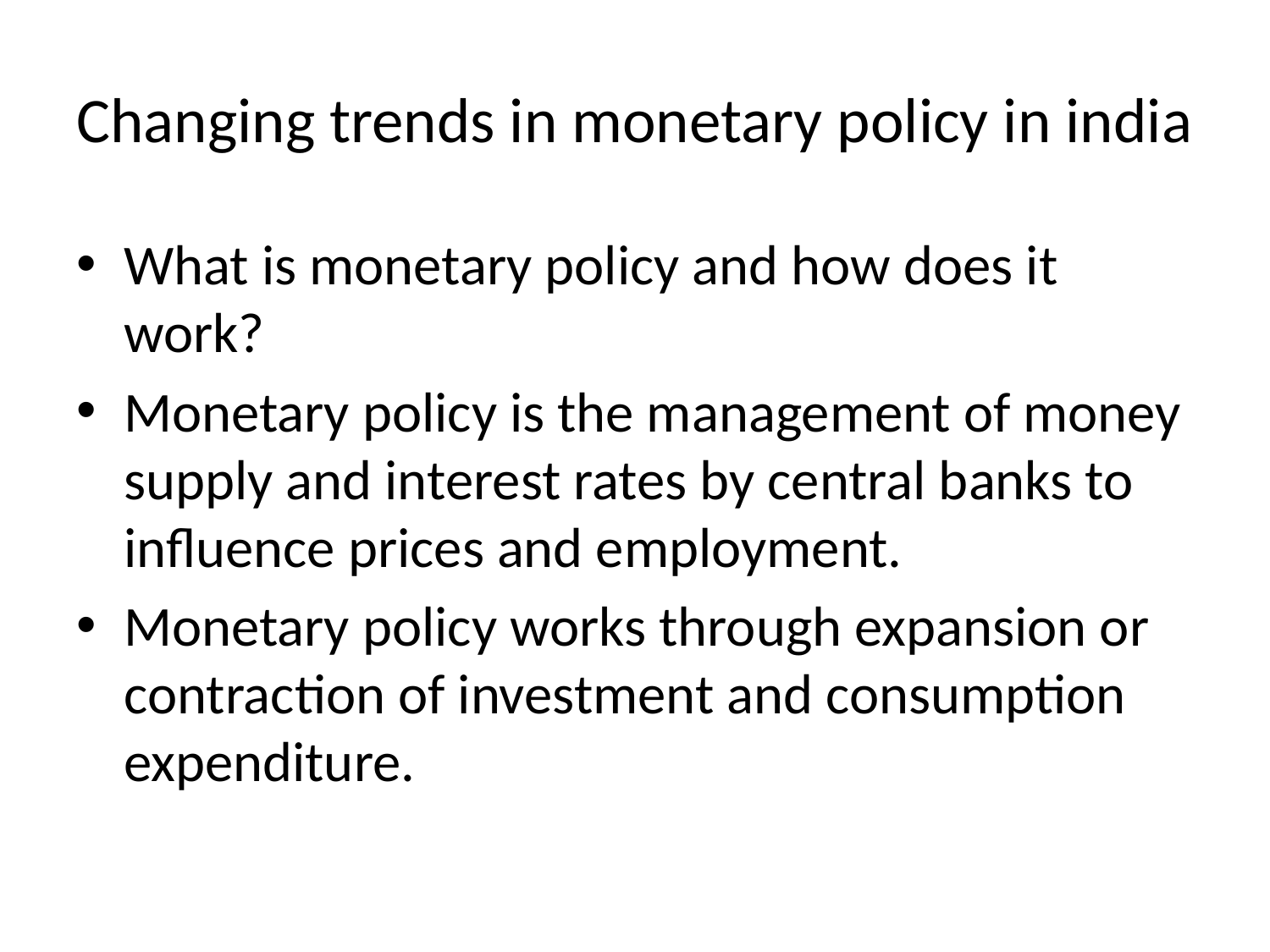

# Changing trends in monetary policy in india
What is monetary policy and how does it work?
Monetary policy is the management of money supply and interest rates by central banks to influence prices and employment.
Monetary policy works through expansion or contraction of investment and consumption expenditure.